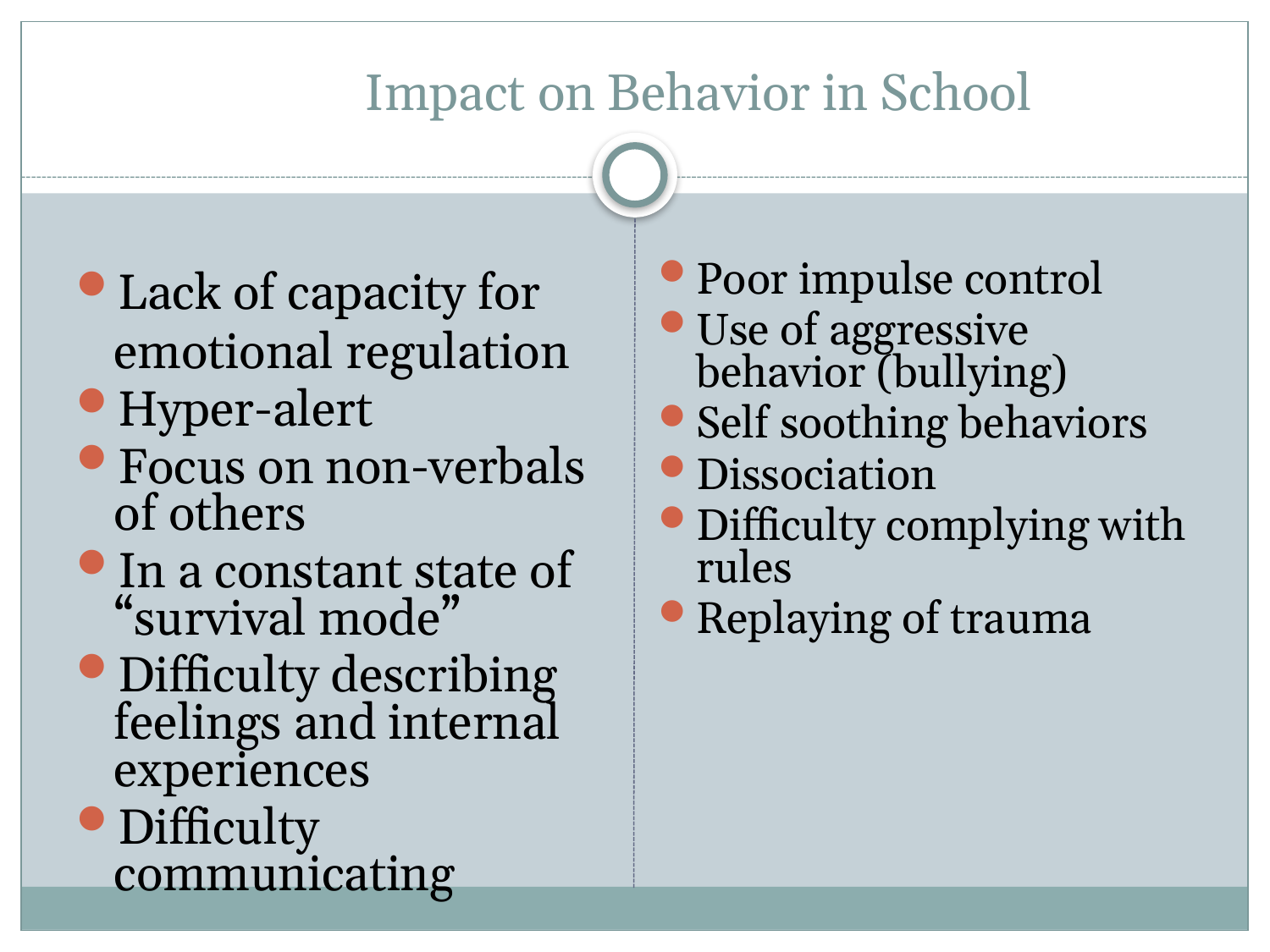

# Impact on Behavior in School
Lack of capacity for emotional regulation
Hyper-alert
Focus on non-verbals of others
In a constant state of “survival mode”
Difficulty describing feelings and internal experiences
Difficulty communicating

Poor impulse control
Use of aggressive behavior (bullying)
Self soothing behaviors
Dissociation
Difficulty complying with rules
Replaying of trauma